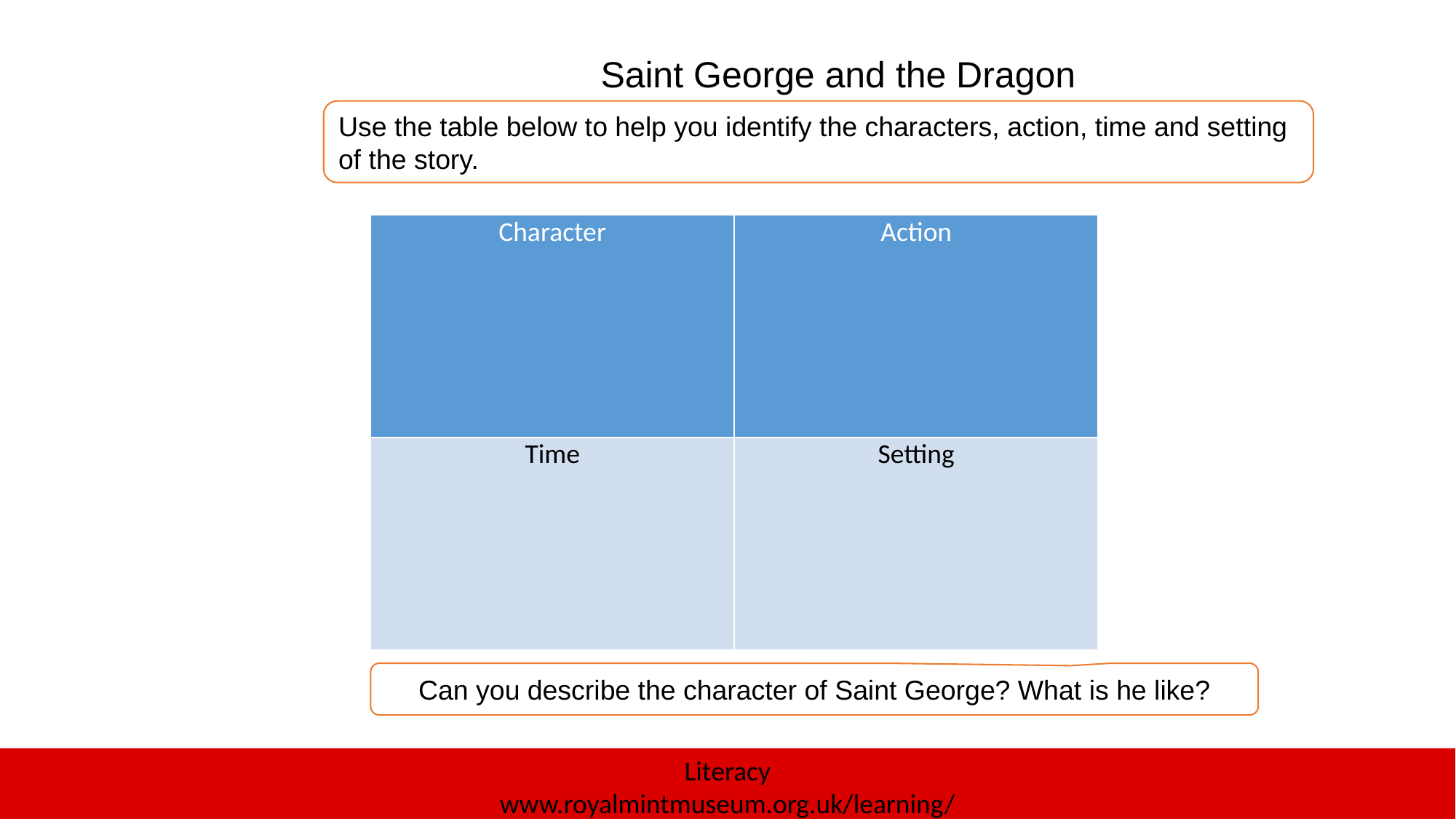

Saint George and the Dragon
Use the table below to help you identify the characters, action, time and setting of the story.
| Character | Action |
| --- | --- |
| Time | Setting |
Can you describe the character of Saint George? What is he like?
Literacy
www.royalmintmuseum.org.uk/learning/